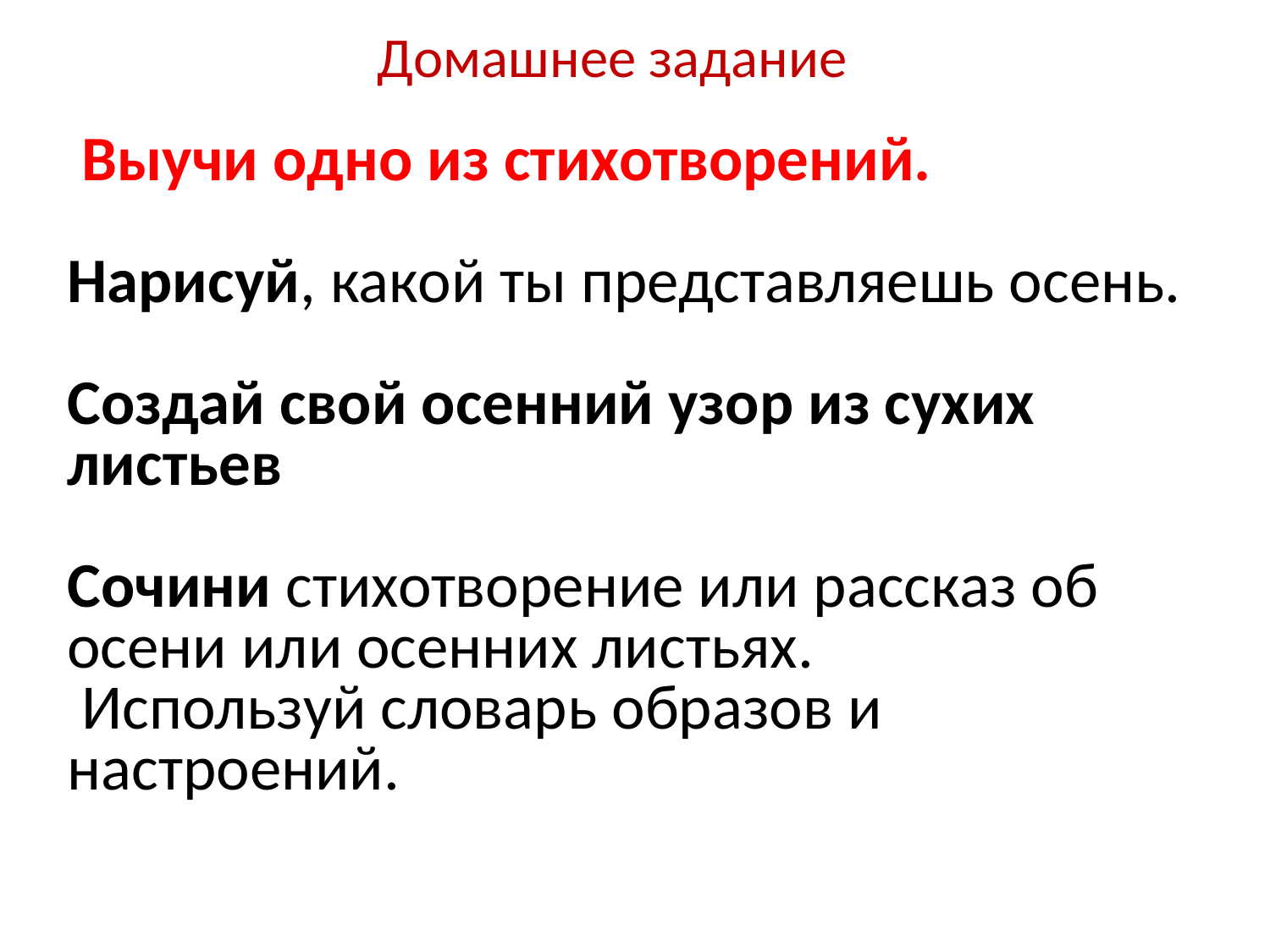

Домашнее задание
 Выучи одно из стихотворений.

Нарисуй, какой ты представляешь осень.

Создай свой осенний узор из сухих листьев

Сочини стихотворение или рассказ об осени или осенних листьях.
 Используй словарь образов и настроений.